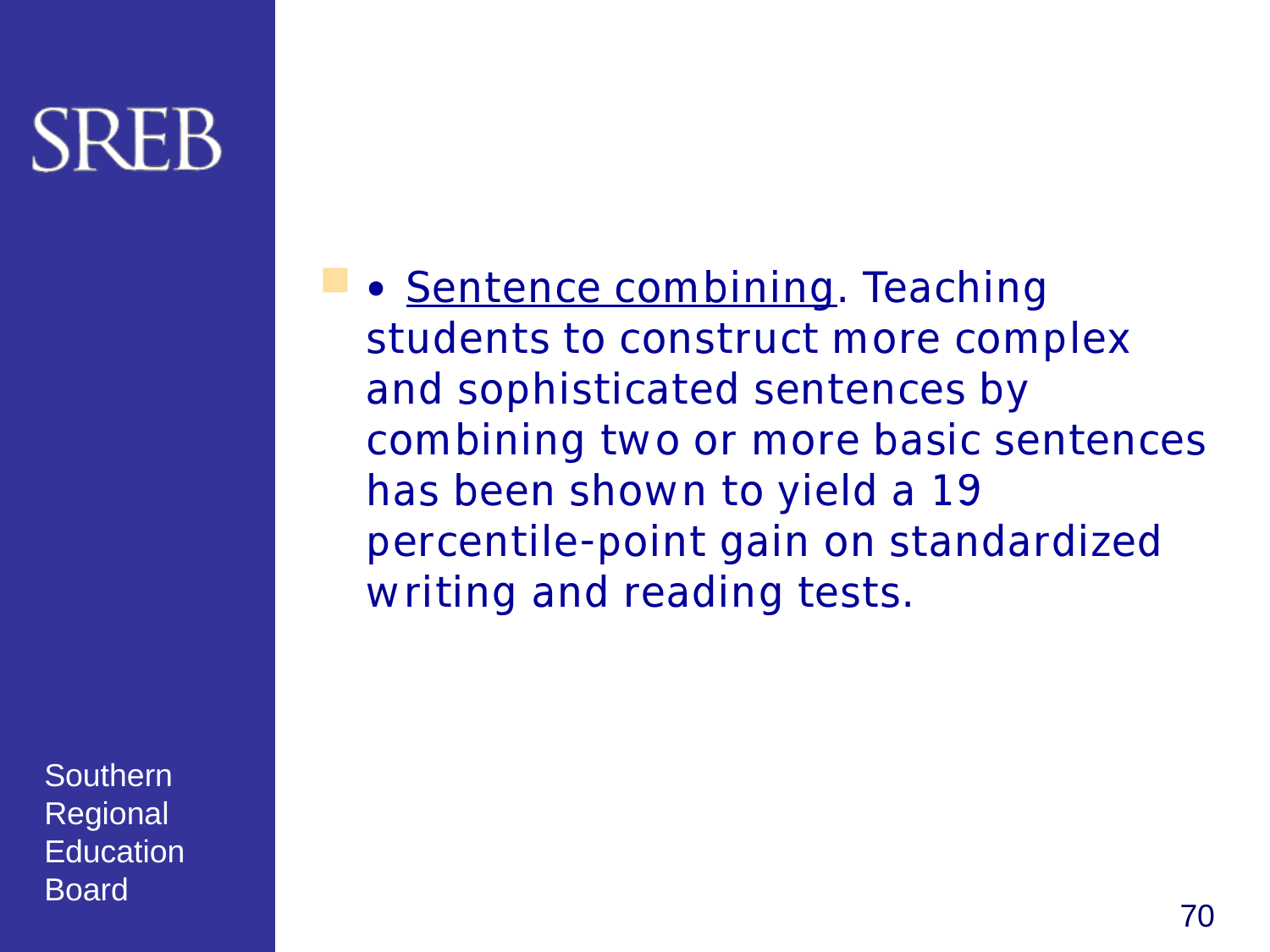

#
• Sentence combining. Teaching students to construct more complex and sophisticated sentences by combining two or more basic sentences has been shown to yield a 19 percentile-point gain on standardized writing and reading tests.

70